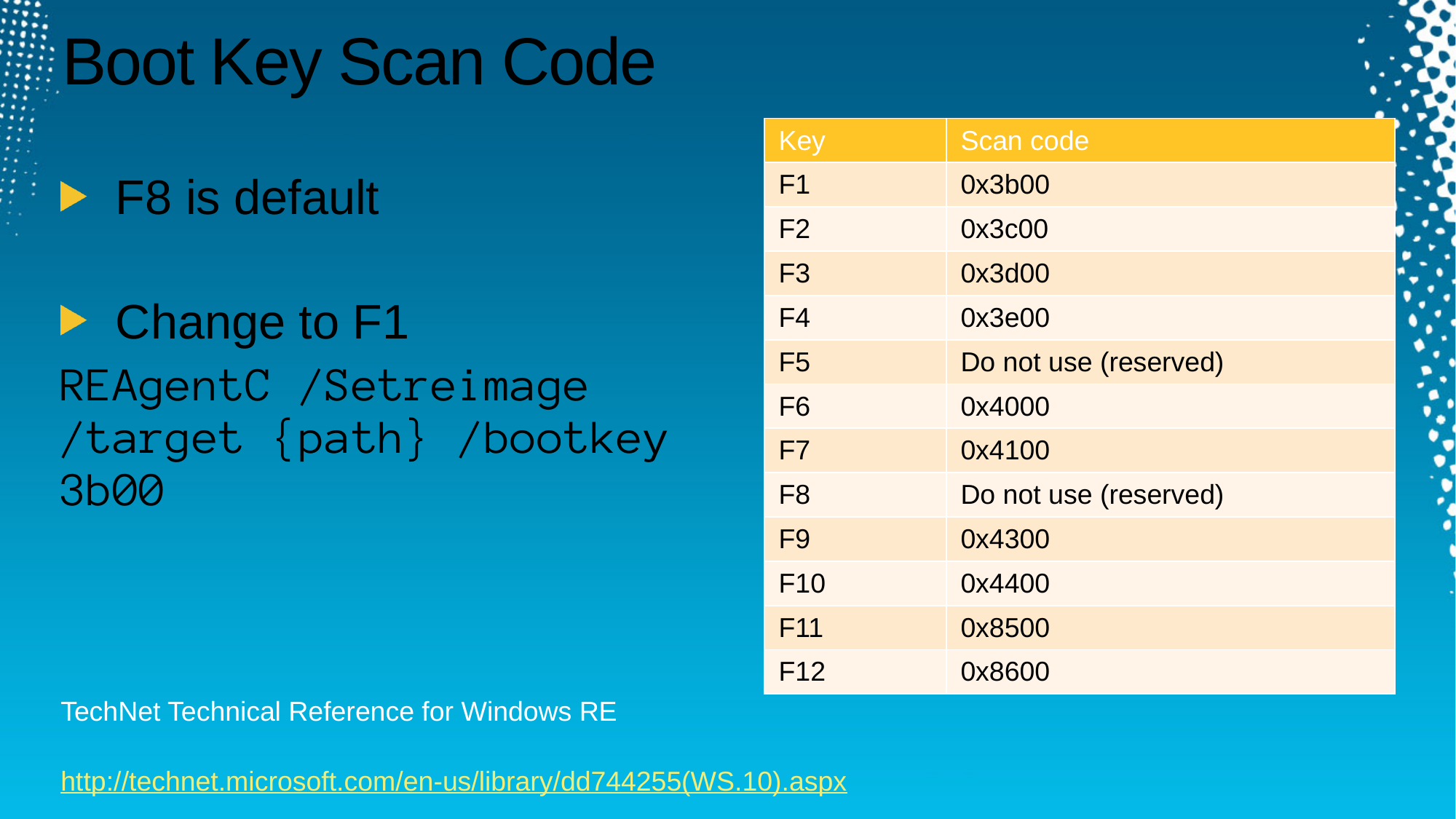

# Boot Key Scan Code
| Key | Scan code |
| --- | --- |
| F1 | 0x3b00 |
| F2 | 0x3c00 |
| F3 | 0x3d00 |
| F4 | 0x3e00 |
| F5 | Do not use (reserved) |
| F6 | 0x4000 |
| F7 | 0x4100 |
| F8 | Do not use (reserved) |
| F9 | 0x4300 |
| F10 | 0x4400 |
| F11 | 0x8500 |
| F12 | 0x8600 |
F8 is default

Change to F1
REAgentC /Setreimage /target {path} /bootkey 3b00

TechNet Technical Reference for Windows RE

http://technet.microsoft.com/en-us/library/dd744255(WS.10).aspx